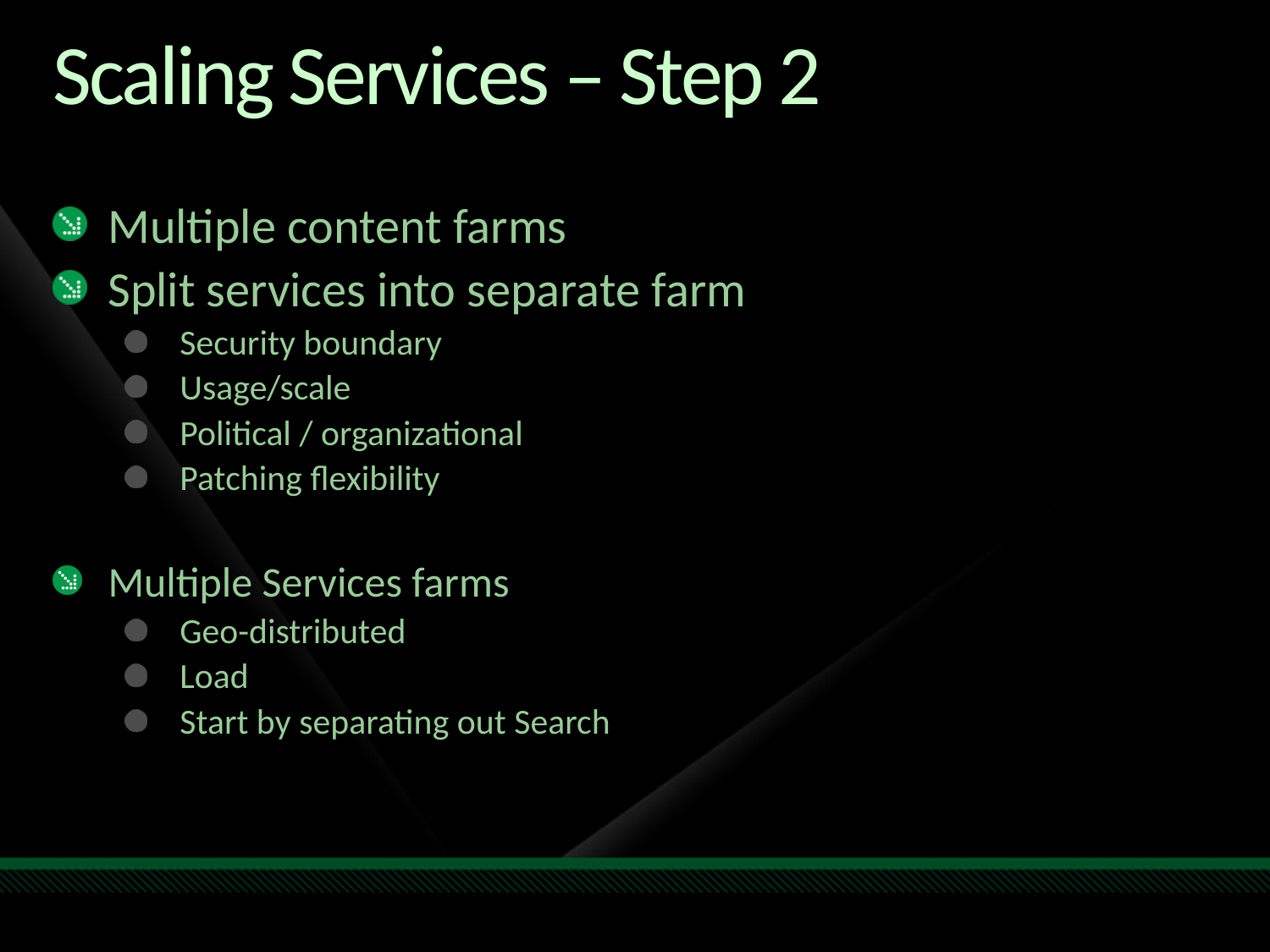

# Scaling Services – Step 2
Multiple content farms
Split services into separate farm
Security boundary
Usage/scale
Political / organizational
Patching flexibility

Multiple Services farms
Geo-distributed
Load
Start by separating out Search